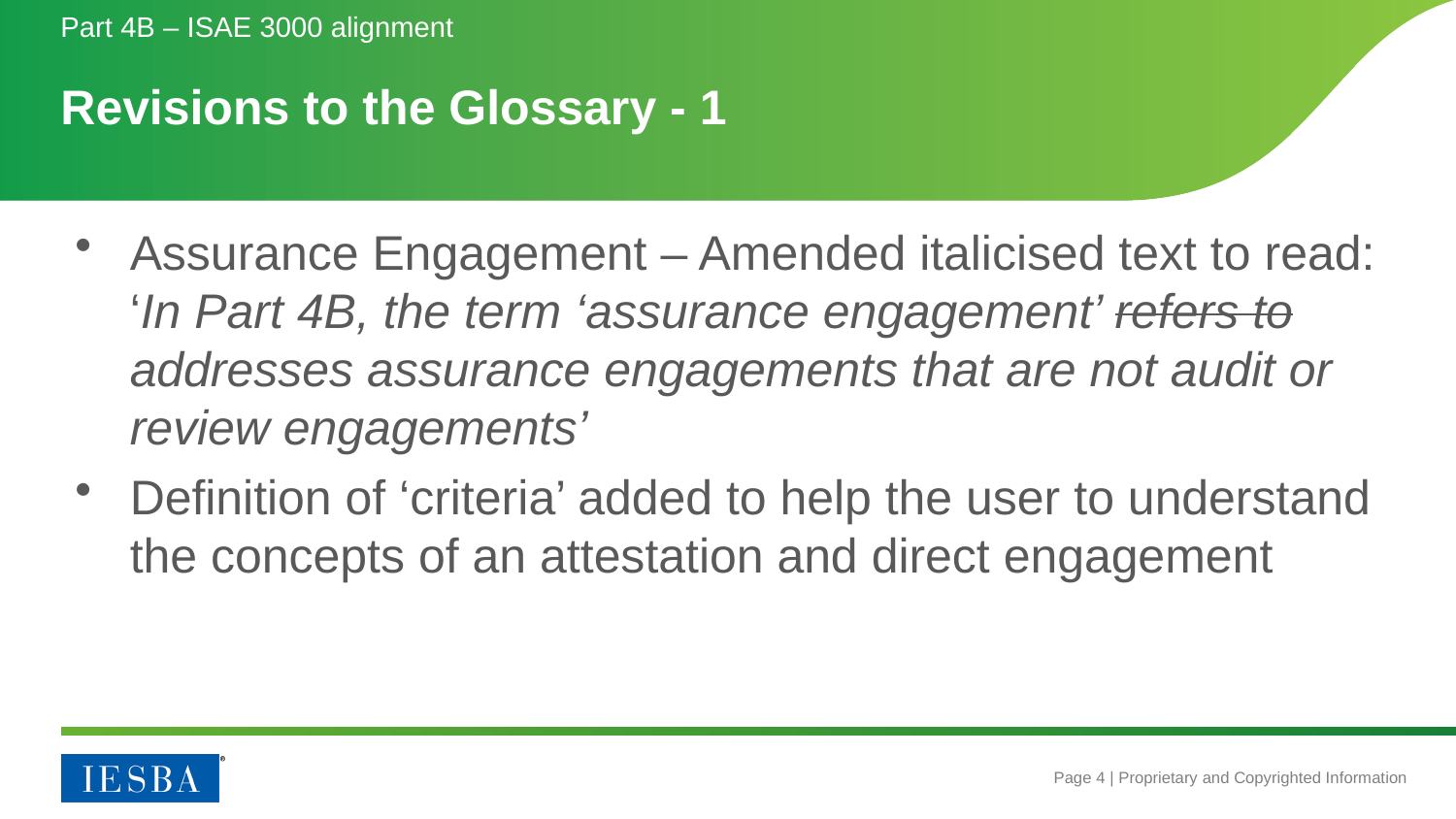

Part 4B – ISAE 3000 alignment
# Revisions to the Glossary - 1
Assurance Engagement – Amended italicised text to read: ‘In Part 4B, the term ‘assurance engagement’ refers to addresses assurance engagements that are not audit or review engagements’
Definition of ‘criteria’ added to help the user to understand the concepts of an attestation and direct engagement